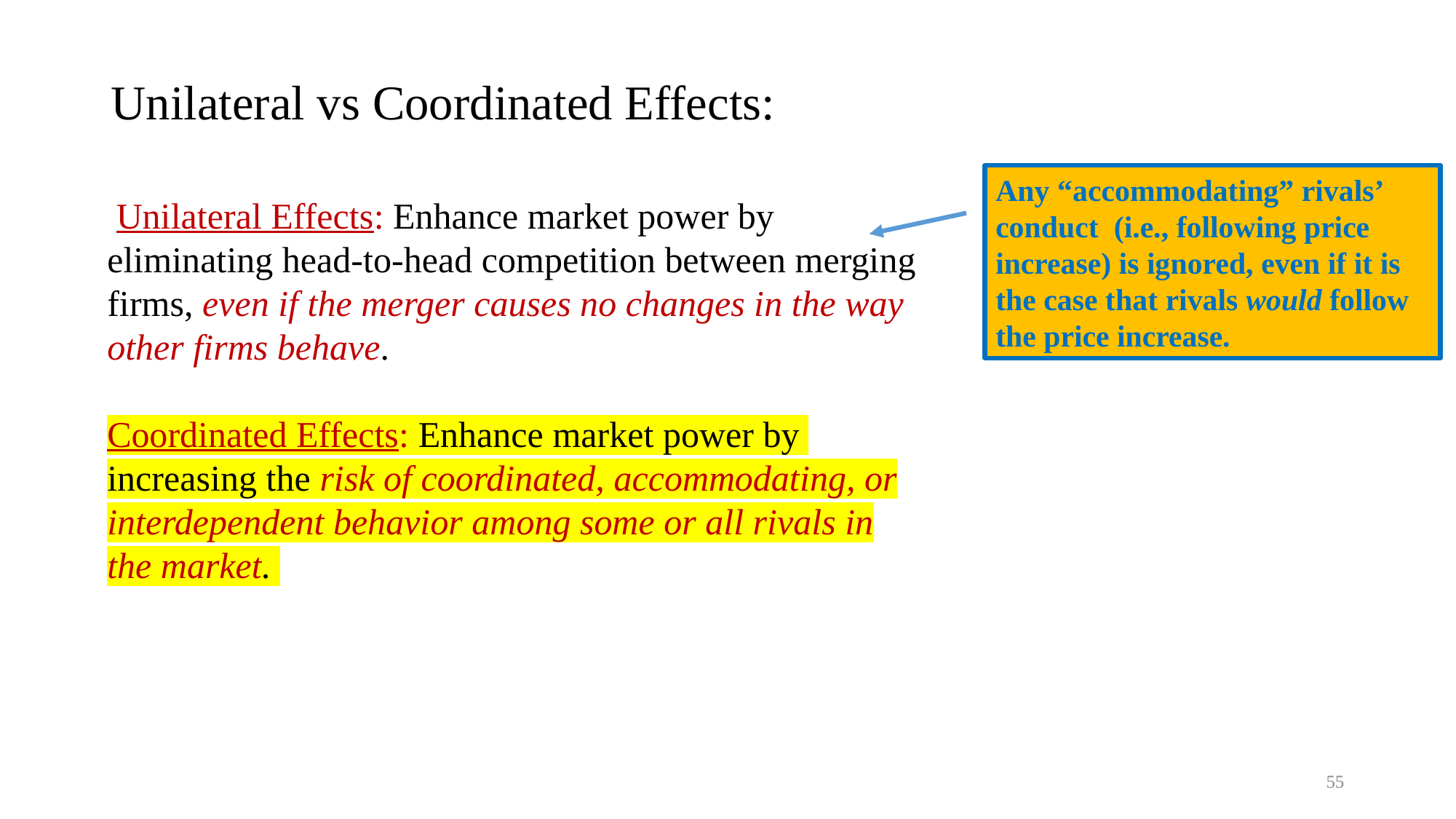

# Unilateral vs Coordinated Effects:
Any “accommodating” rivals’ conduct  (i.e., following price increase) is ignored, even if it is the case that rivals would follow the price increase.
 Unilateral Effects: Enhance market power by
eliminating head-to-head competition between merging firms, even if the merger causes no changes in the way other firms behave.

Coordinated Effects: Enhance market power by
increasing the risk of coordinated, accommodating, or interdependent behavior among some or all rivals in the market.
55